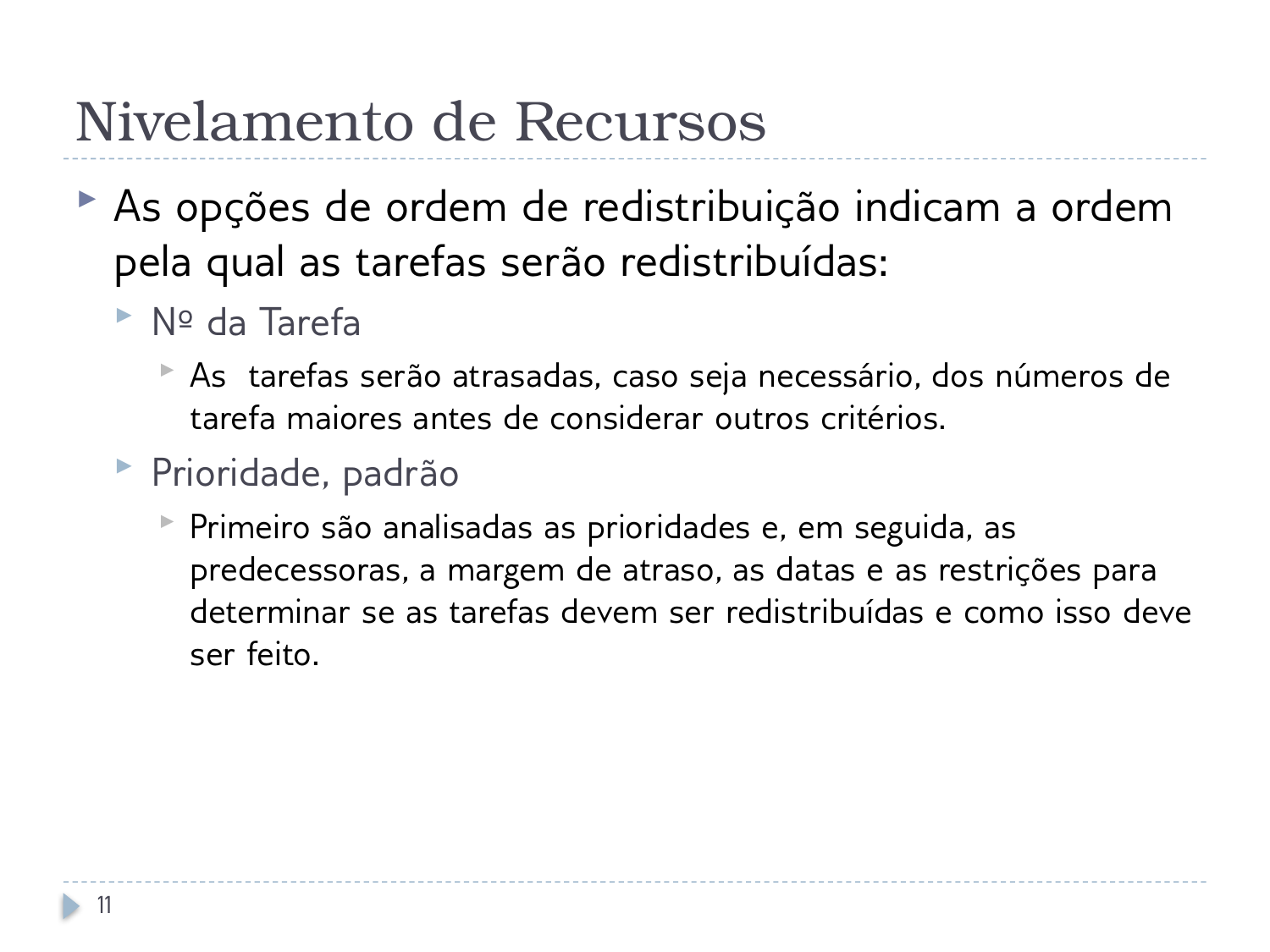

# Nivelamento de Recursos
As opções de ordem de redistribuição indicam a ordem pela qual as tarefas serão redistribuídas:
Nº da Tarefa
As  tarefas serão atrasadas, caso seja necessário, dos números de tarefa maiores antes de considerar outros critérios.
Prioridade, padrão
Primeiro são analisadas as prioridades e, em seguida, as predecessoras, a margem de atraso, as datas e as restrições para determinar se as tarefas devem ser redistribuídas e como isso deve ser feito.

11